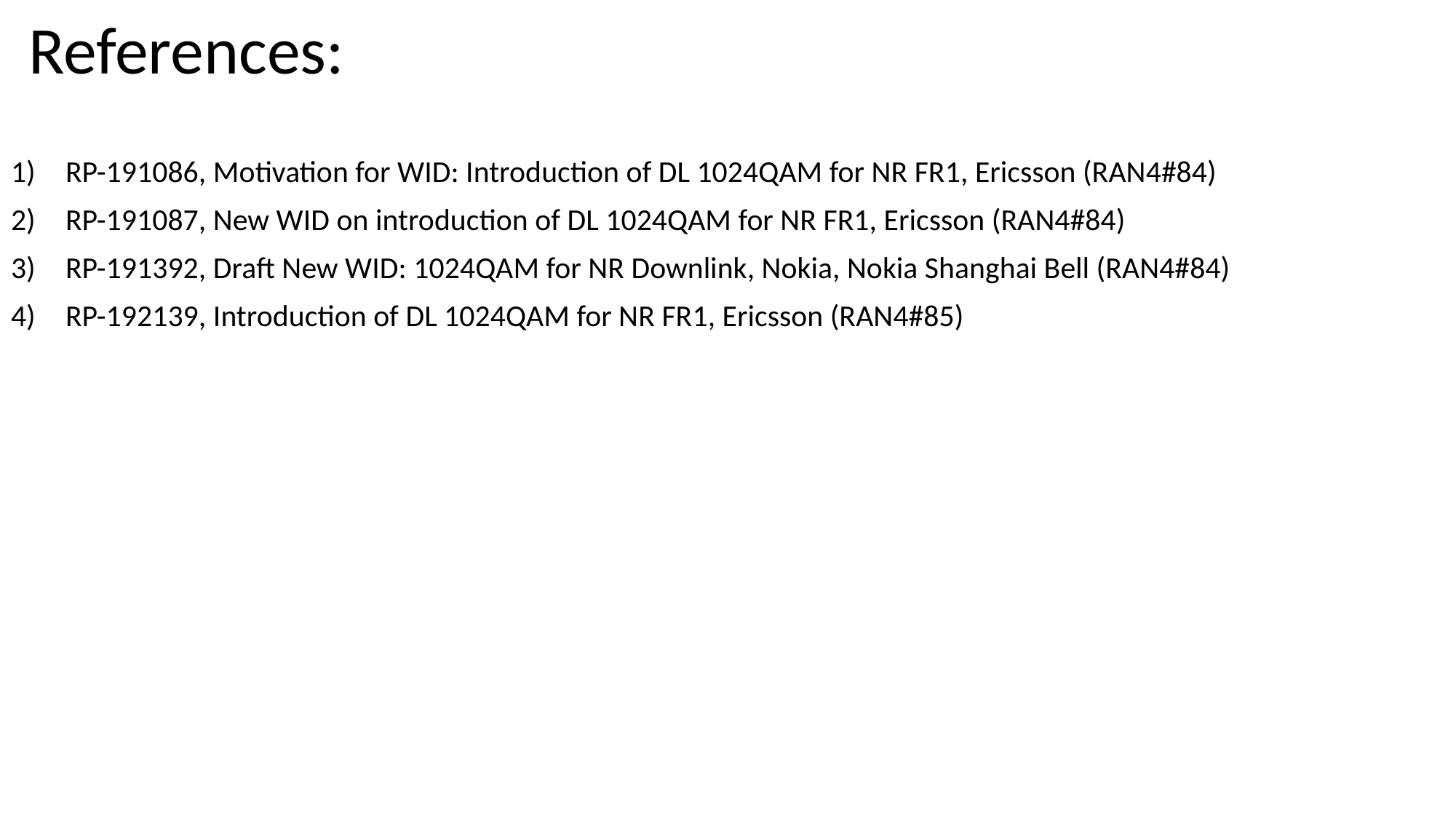

# References:
RP-191086, Motivation for WID: Introduction of DL 1024QAM for NR FR1, Ericsson (RAN4#84)
RP-191087, New WID on introduction of DL 1024QAM for NR FR1, Ericsson (RAN4#84)
RP-191392, Draft New WID: 1024QAM for NR Downlink, Nokia, Nokia Shanghai Bell (RAN4#84)
RP-192139, Introduction of DL 1024QAM for NR FR1, Ericsson (RAN4#85)